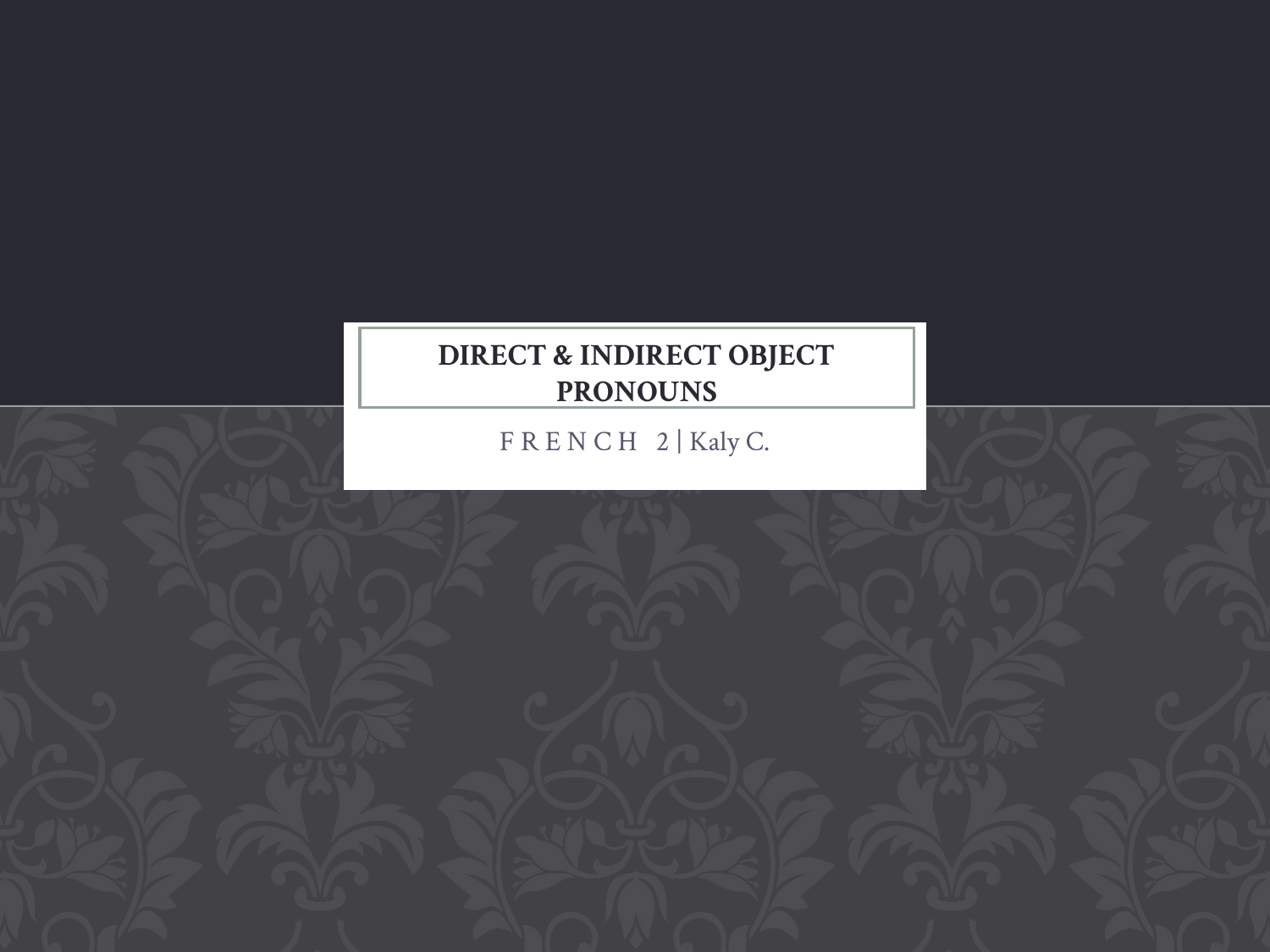

# Direct & indirect object pronouns
F R E N C H   2 | Kaly C.